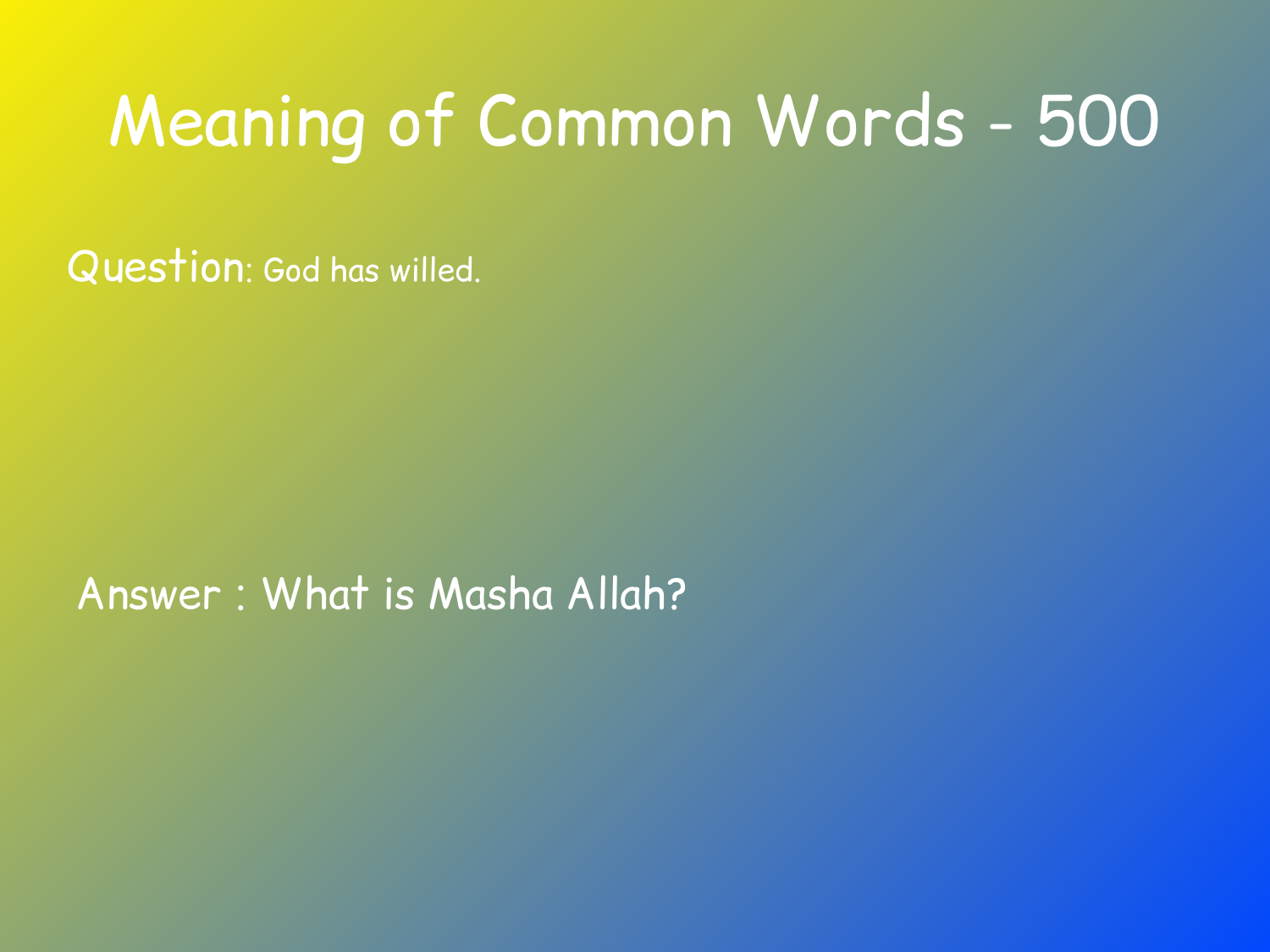

# Meaning of Common Words - 500
Question: God has willed.

Answer : What is Masha Allah?